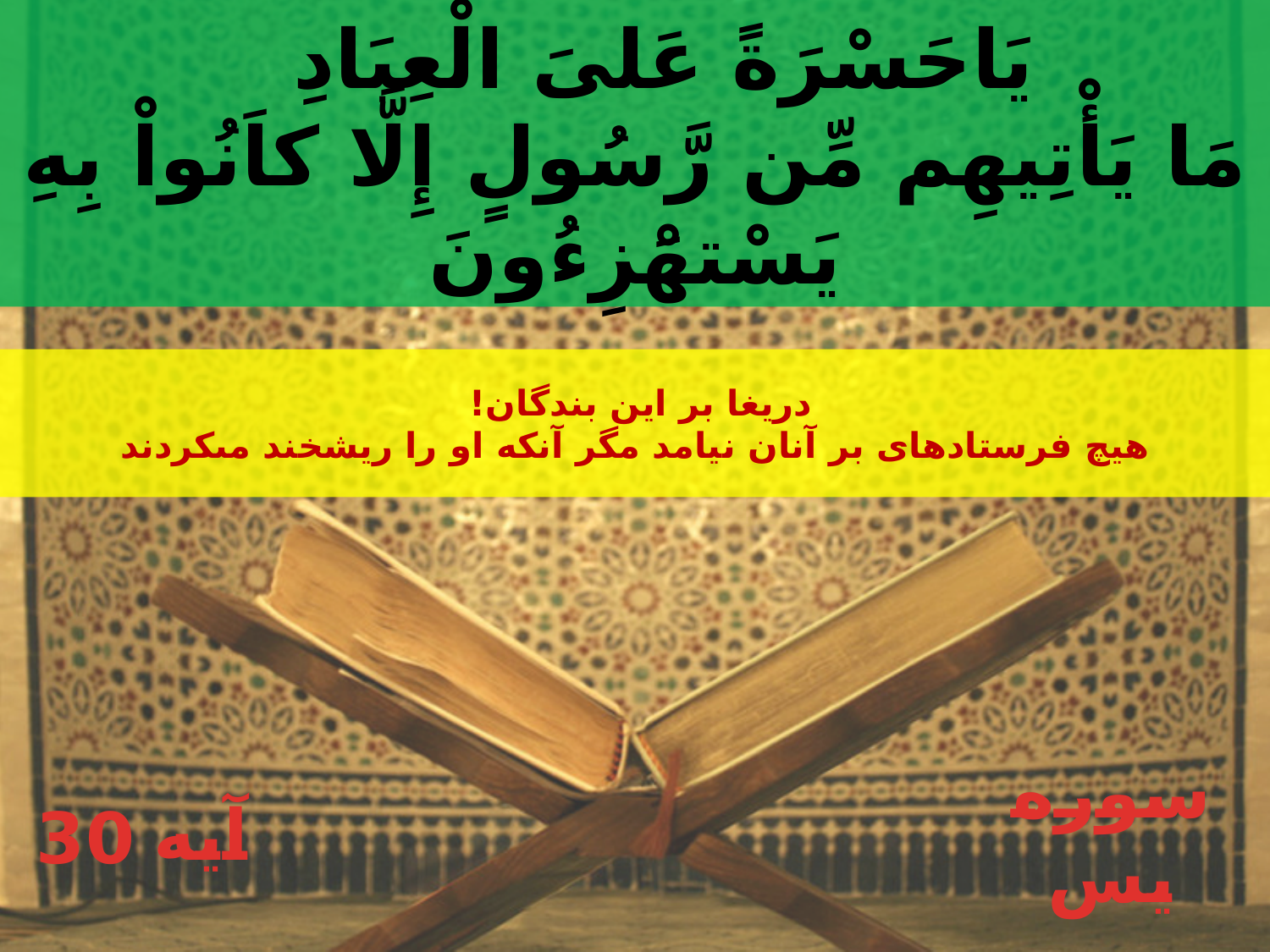

يَاحَسْرَةً عَلىَ الْعِبَادِ
مَا يَأْتِيهِم مِّن رَّسُولٍ إِلَّا كاَنُواْ بِهِ يَسْتهَْزِءُونَ
دريغا بر اين بندگان!
هيچ فرستاده‏اى بر آنان نيامد مگر آنكه او را ريشخند مى‏كردند
30